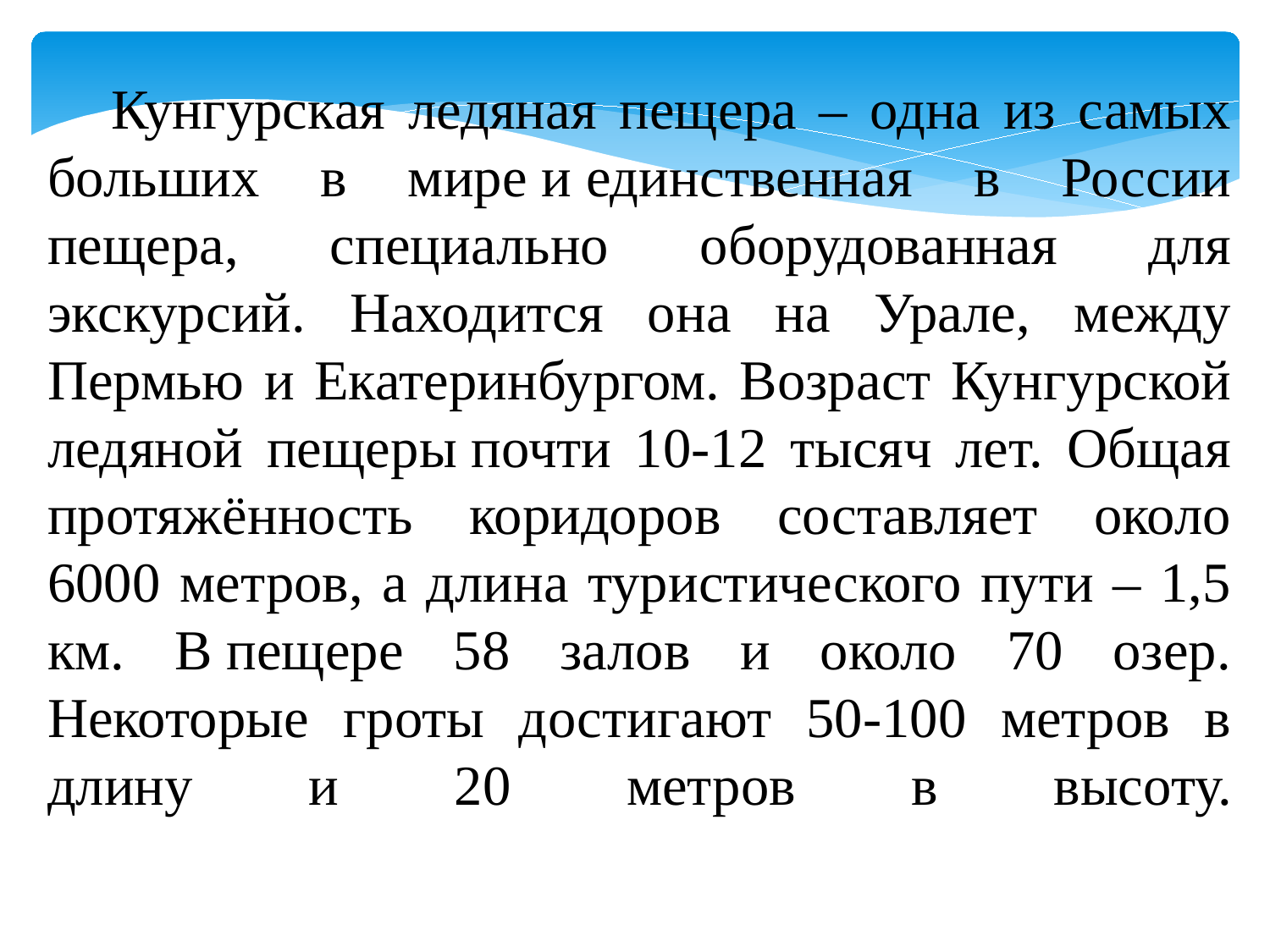

Кунгурская ледяная пещера – одна из самых больших в мире и единственная в России пещера, специально оборудованная для экскурсий. Находится она на Урале, между Пермью и Екатеринбургом. Возраст Кунгурской ледяной пещеры почти 10-12 тысяч лет. Общая протяжённость коридоров составляет около 6000 метров, а длина туристического пути – 1,5 км. В пещере 58 залов и около 70 озер. Некоторые гроты достигают 50-100 метров в длину и 20 метров в высоту.